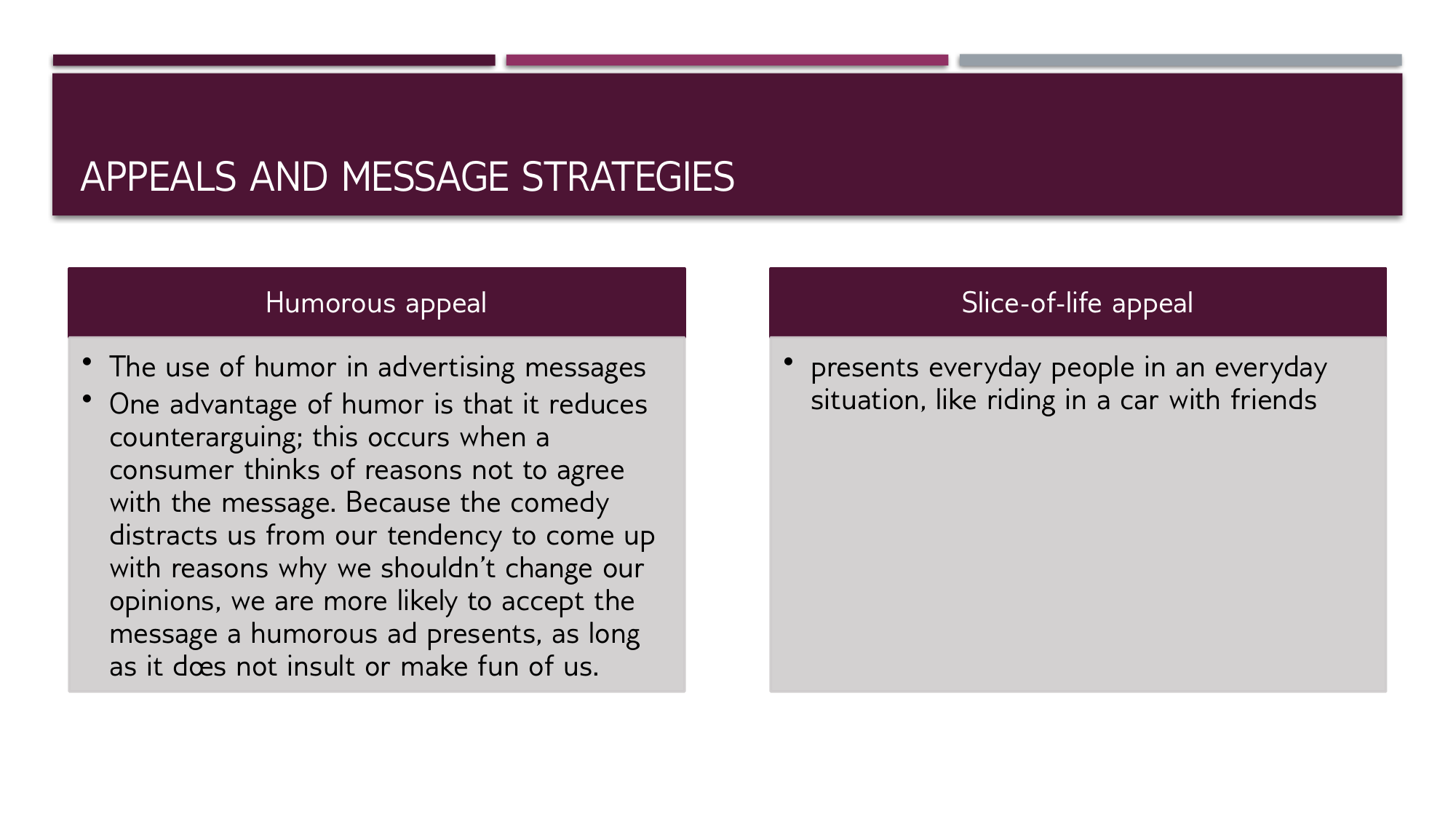

# Appeals and message strategies
Humorous appeal
The use of humor in advertising messages
One advantage of humor is that it reduces counterarguing; this occurs when a consumer thinks of reasons not to agree with the message. Because the comedy distracts us from our tendency to come up with reasons why we shouldn’t change our opinions, we are more likely to accept the message a humorous ad presents, as long as it does not insult or make fun of us.
Slice-of-life appeal
presents everyday people in an everyday situation, like riding in a car with friends